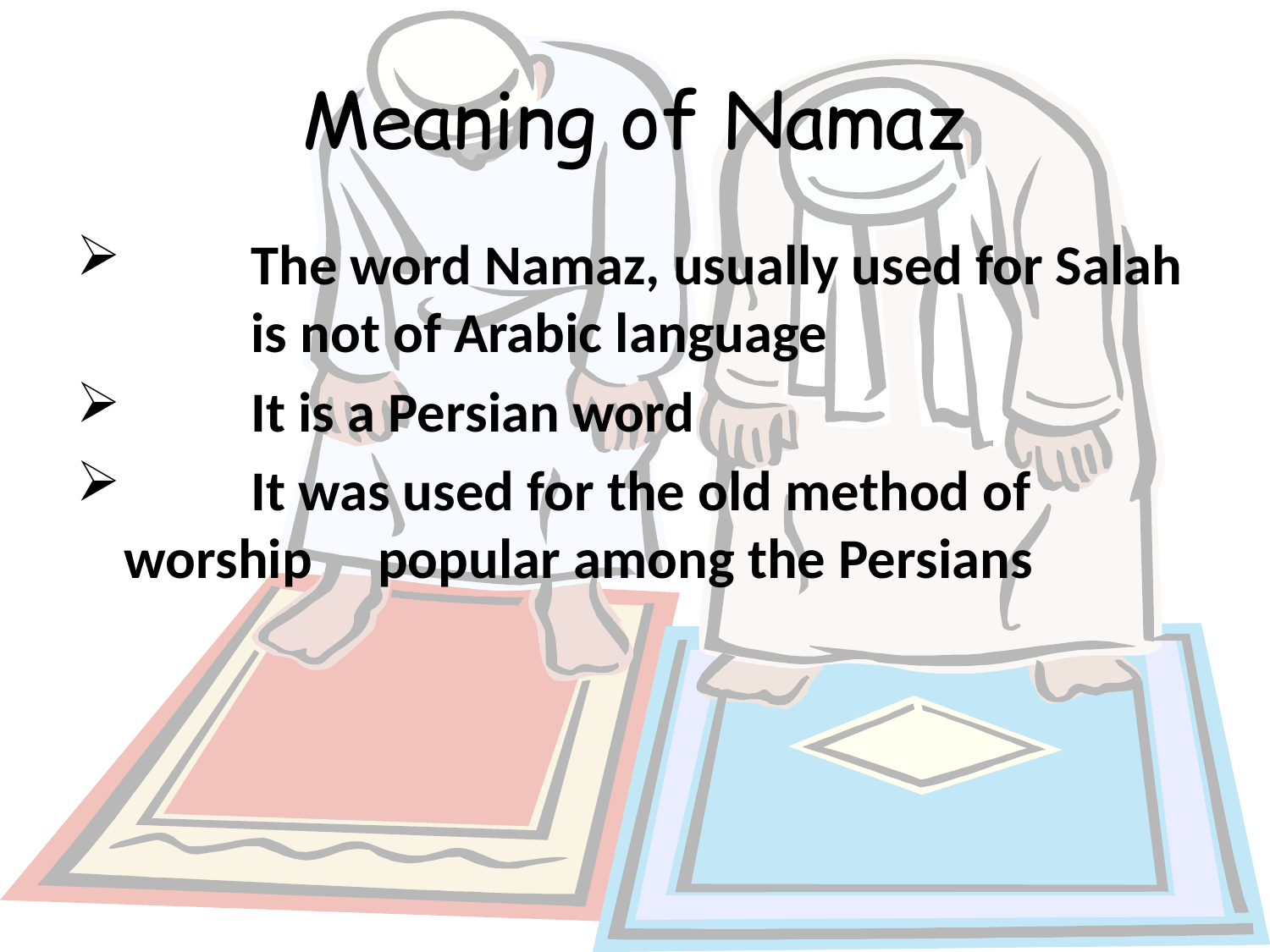

# Meaning of Namaz
	The word Namaz, usually used for Salah 	is not of Arabic language
	It is a Persian word
	It was used for the old method of worship 	popular among the Persians